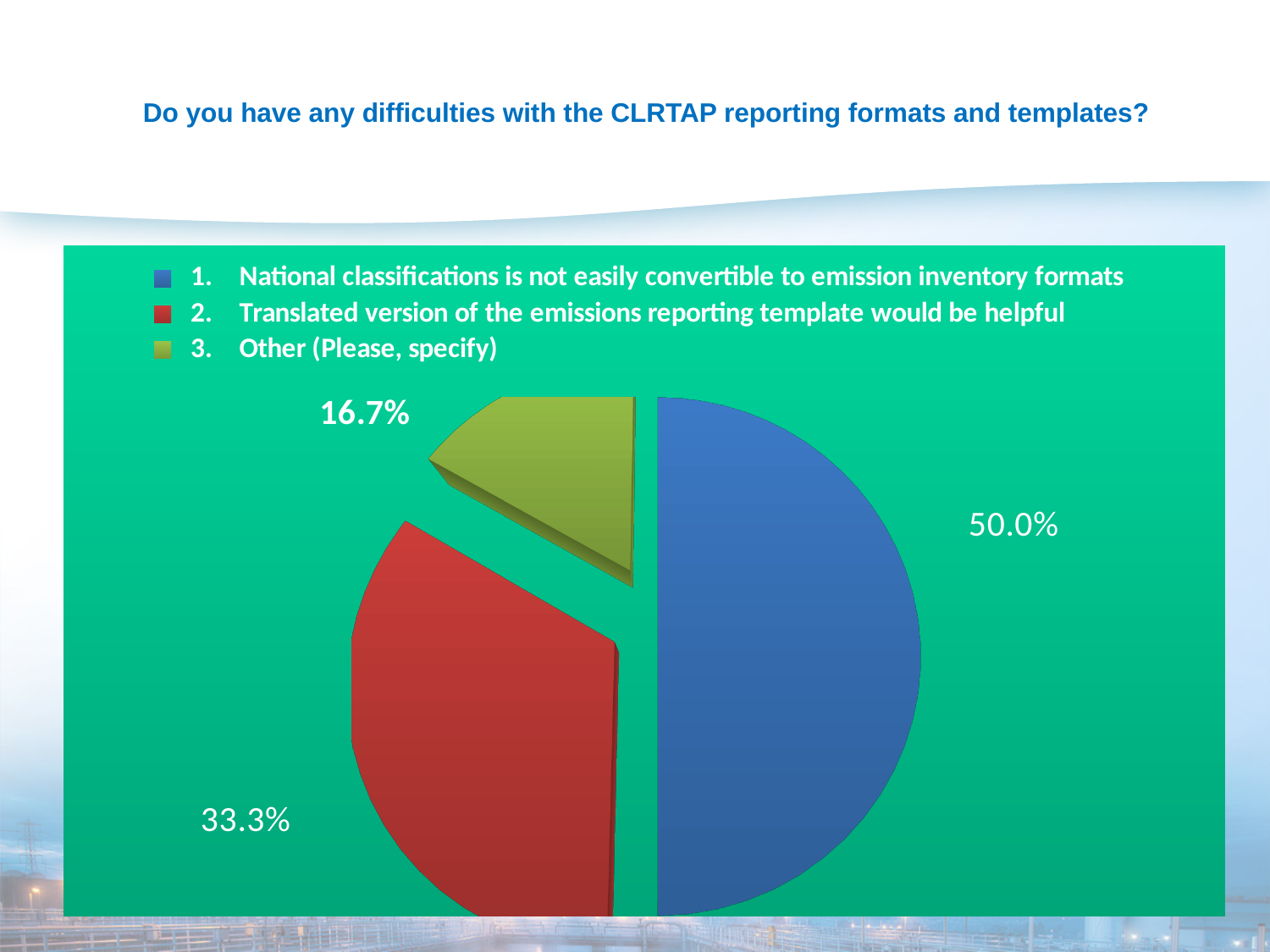

# Do you have any difficulties with the CLRTAP reporting formats and templates?

[unsupported chart]